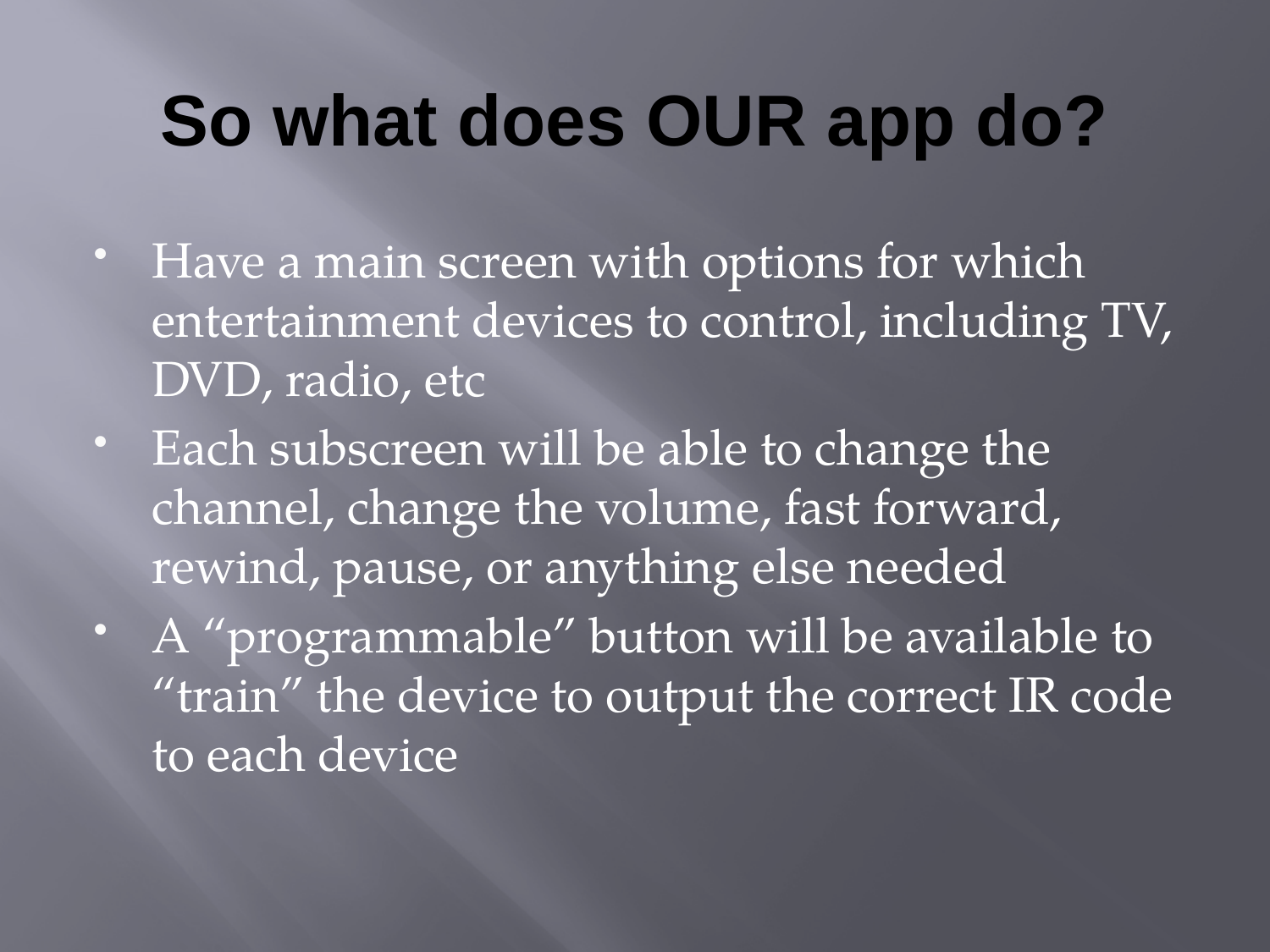

# So what does OUR app do?
Have a main screen with options for which entertainment devices to control, including TV, DVD, radio, etc
Each subscreen will be able to change the channel, change the volume, fast forward, rewind, pause, or anything else needed
A “programmable” button will be available to “train” the device to output the correct IR code to each device